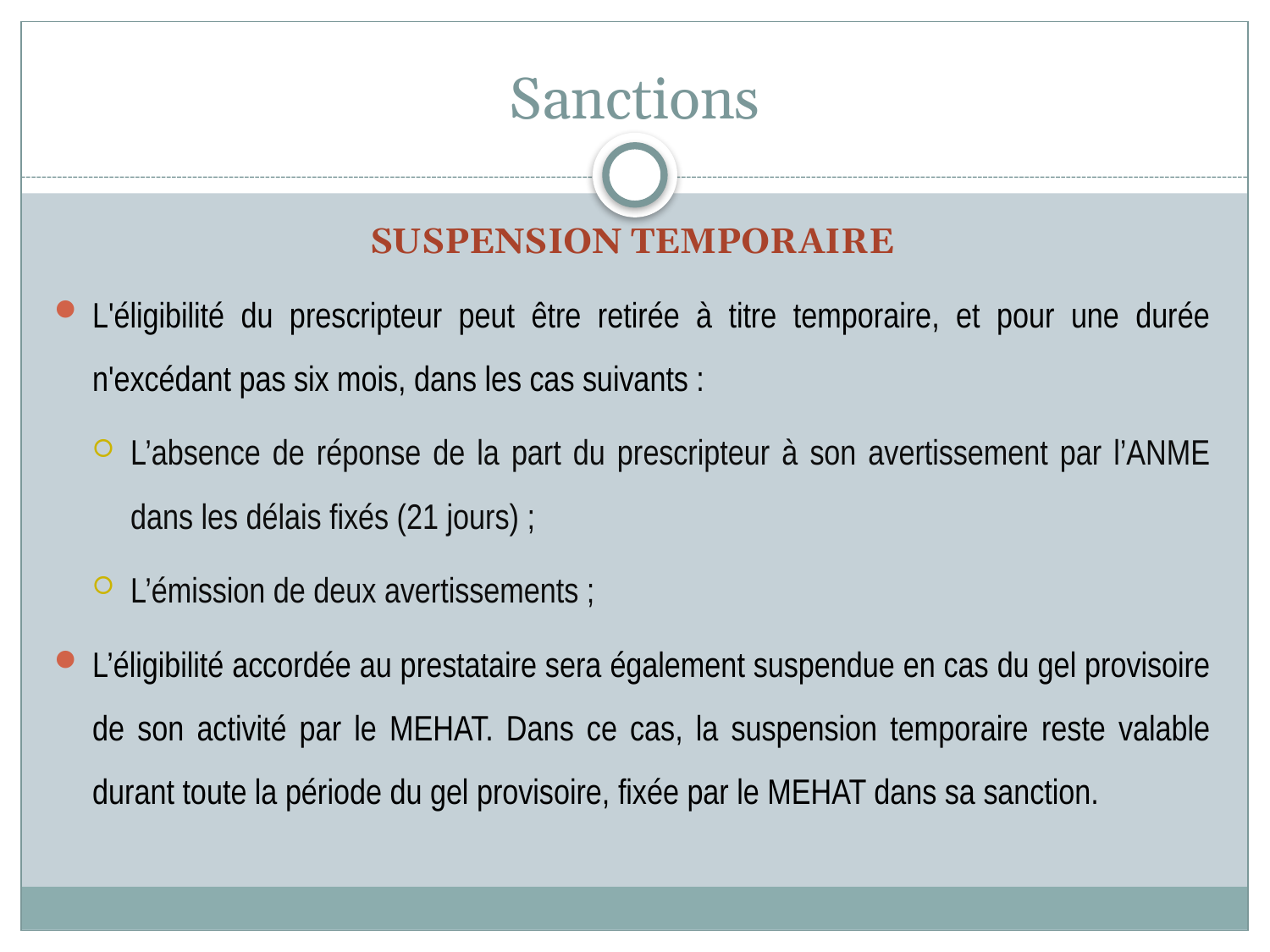

# Sanctions
Suspension temporaire
L'éligibilité du prescripteur peut être retirée à titre temporaire, et pour une durée n'excédant pas six mois, dans les cas suivants :
L’absence de réponse de la part du prescripteur à son avertissement par l’ANME dans les délais fixés (21 jours) ;
L’émission de deux avertissements ;
L’éligibilité accordée au prestataire sera également suspendue en cas du gel provisoire de son activité par le MEHAT. Dans ce cas, la suspension temporaire reste valable durant toute la période du gel provisoire, fixée par le MEHAT dans sa sanction.